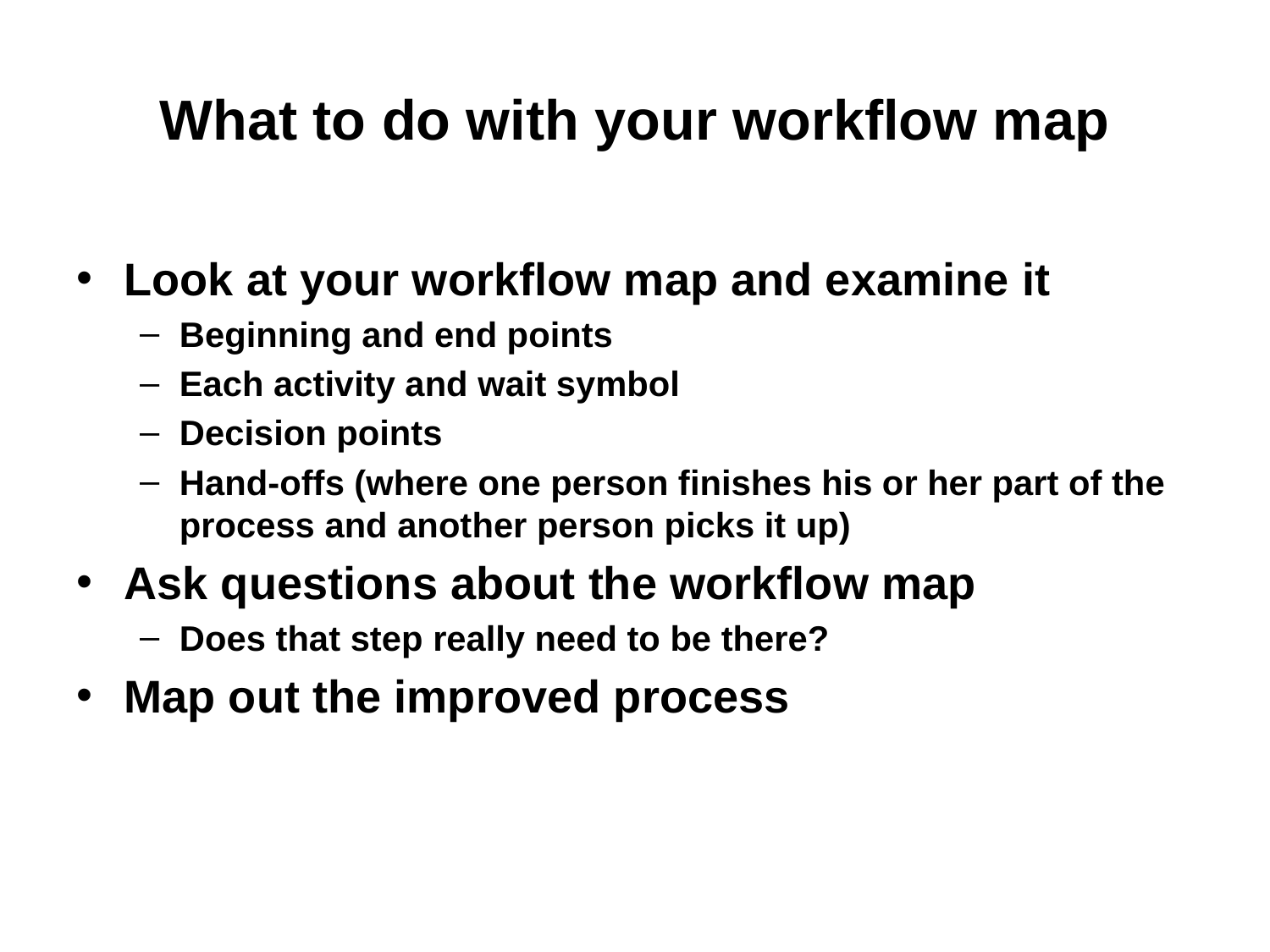

# What to do with your workflow map
Look at your workflow map and examine it
Beginning and end points
Each activity and wait symbol
Decision points
Hand-offs (where one person finishes his or her part of the process and another person picks it up)
Ask questions about the workflow map
Does that step really need to be there?
Map out the improved process